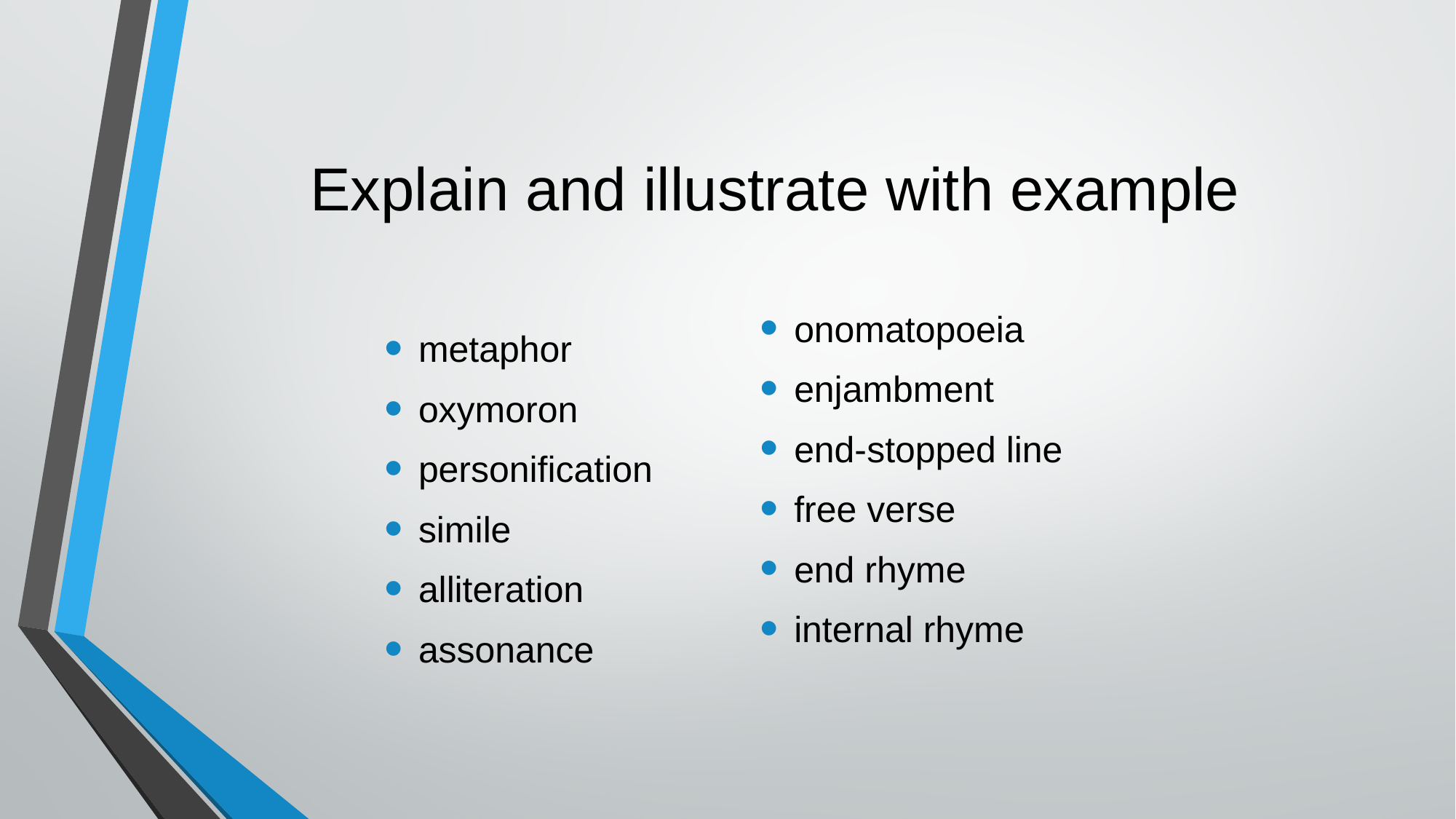

# Explain and illustrate with example
onomatopoeia
enjambment
end-stopped line
free verse
end rhyme
internal rhyme
metaphor
oxymoron
personification
simile
alliteration
assonance